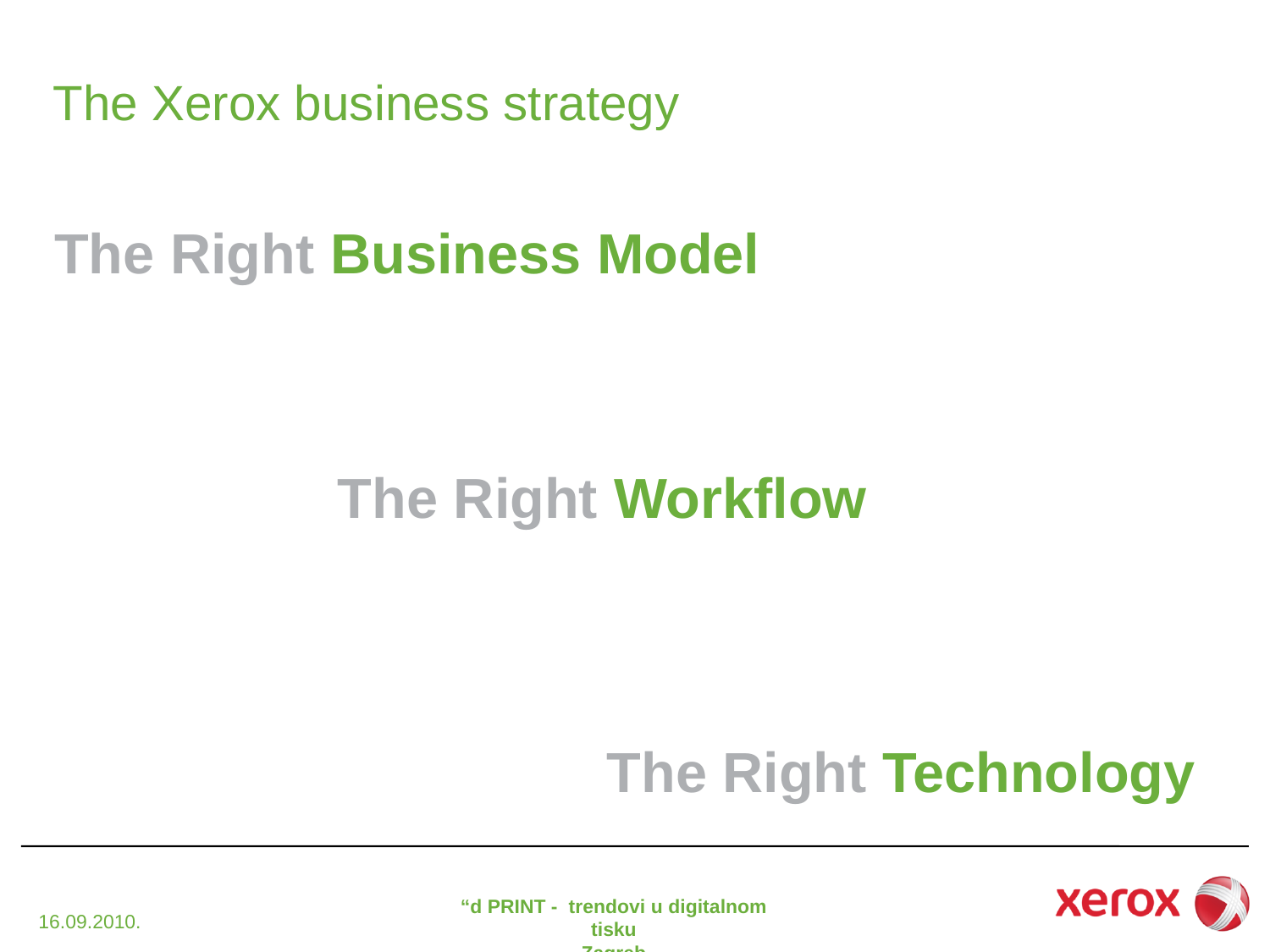

# The Xerox business strategy
The Right Business Model
The Right Workflow
The Right Technology
“d PRINT -  trendovi u digitalnom tisku
Zagreb
16.09.2010.